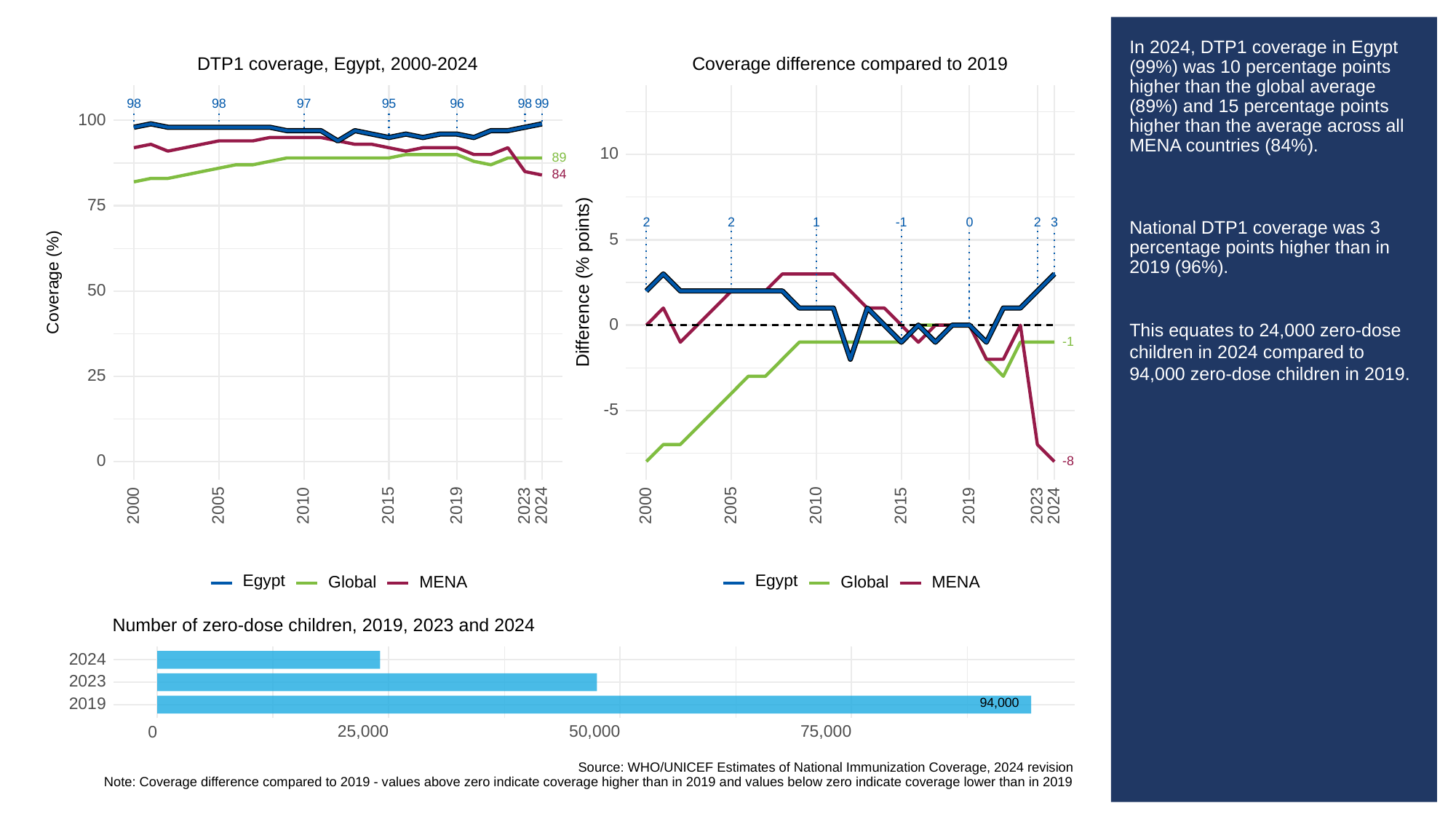

# In 2024, DTP1 coverage in Egypt (99%) was 10 percentage points higher than the global average (89%) and 15 percentage points higher than the average across all MENA countries (84%).

National DTP1 coverage was 3 percentage points higher than in 2019 (96%).

This equates to 24,000 zero-dose children in 2024 compared to 94,000 zero-dose children in 2019.

Coverage difference compared to 2019
DTP1 coverage, Egypt, 2000-2024

98
98
97
95
96
98
99

100

10
89

84

75

3
0
2
2
1
-1
2

5

Difference (% points)

Coverage (%)

50

0

-1

25

-5

0
-8

2023
2023
2000
2005
2010
2015
2019
2024
2000
2005
2010
2015
2019
2024
Egypt
Egypt
Global
Global
MENA
MENA

Number of zero-dose children, 2019, 2023 and 2024

2024

2023

94,000
2019

25,000
50,000
75,000
0
Source: WHO/UNICEF Estimates of National Immunization Coverage, 2024 revision
Note: Coverage difference compared to 2019 - values above zero indicate coverage higher than in 2019 and values below zero indicate coverage lower than in 2019